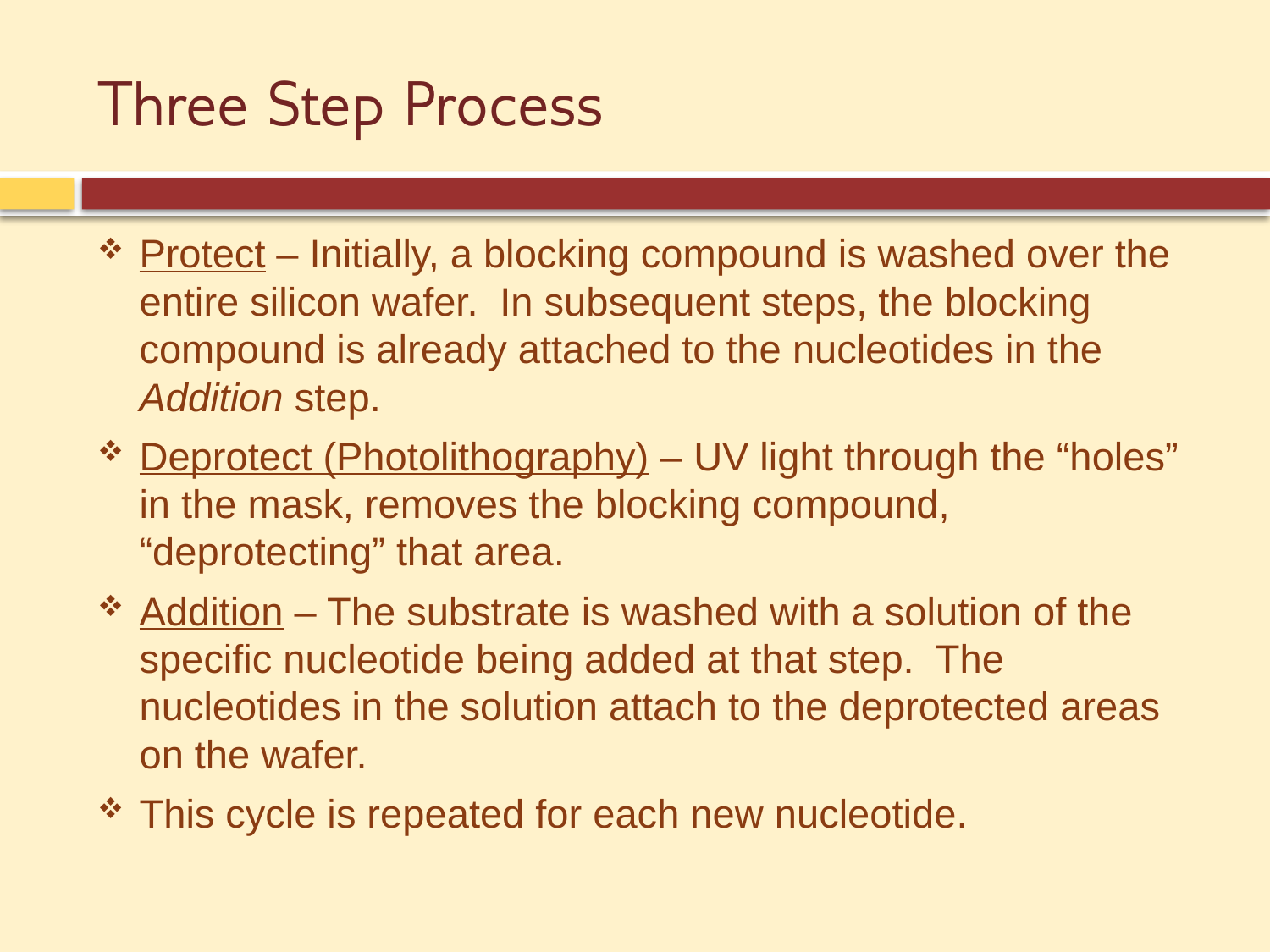

# Three Step Process
Protect – Initially, a blocking compound is washed over the entire silicon wafer.  In subsequent steps, the blocking compound is already attached to the nucleotides in the Addition step.
Deprotect (Photolithography) – UV light through the “holes” in the mask, removes the blocking compound, “deprotecting” that area.
Addition – The substrate is washed with a solution of the specific nucleotide being added at that step.  The nucleotides in the solution attach to the deprotected areas on the wafer.
This cycle is repeated for each new nucleotide.